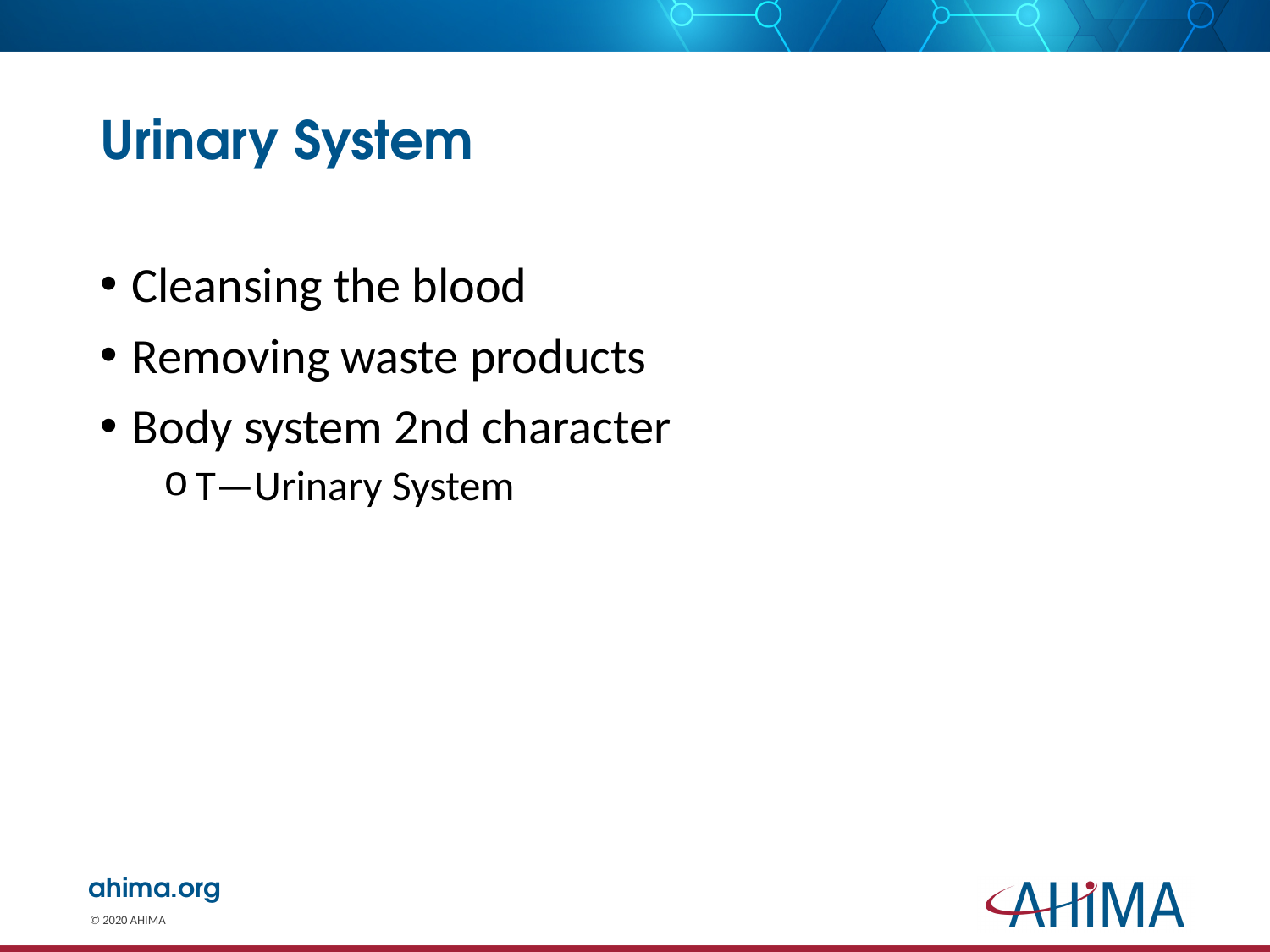

# Urinary System
Cleansing the blood
Removing waste products
Body system 2nd character
T—Urinary System